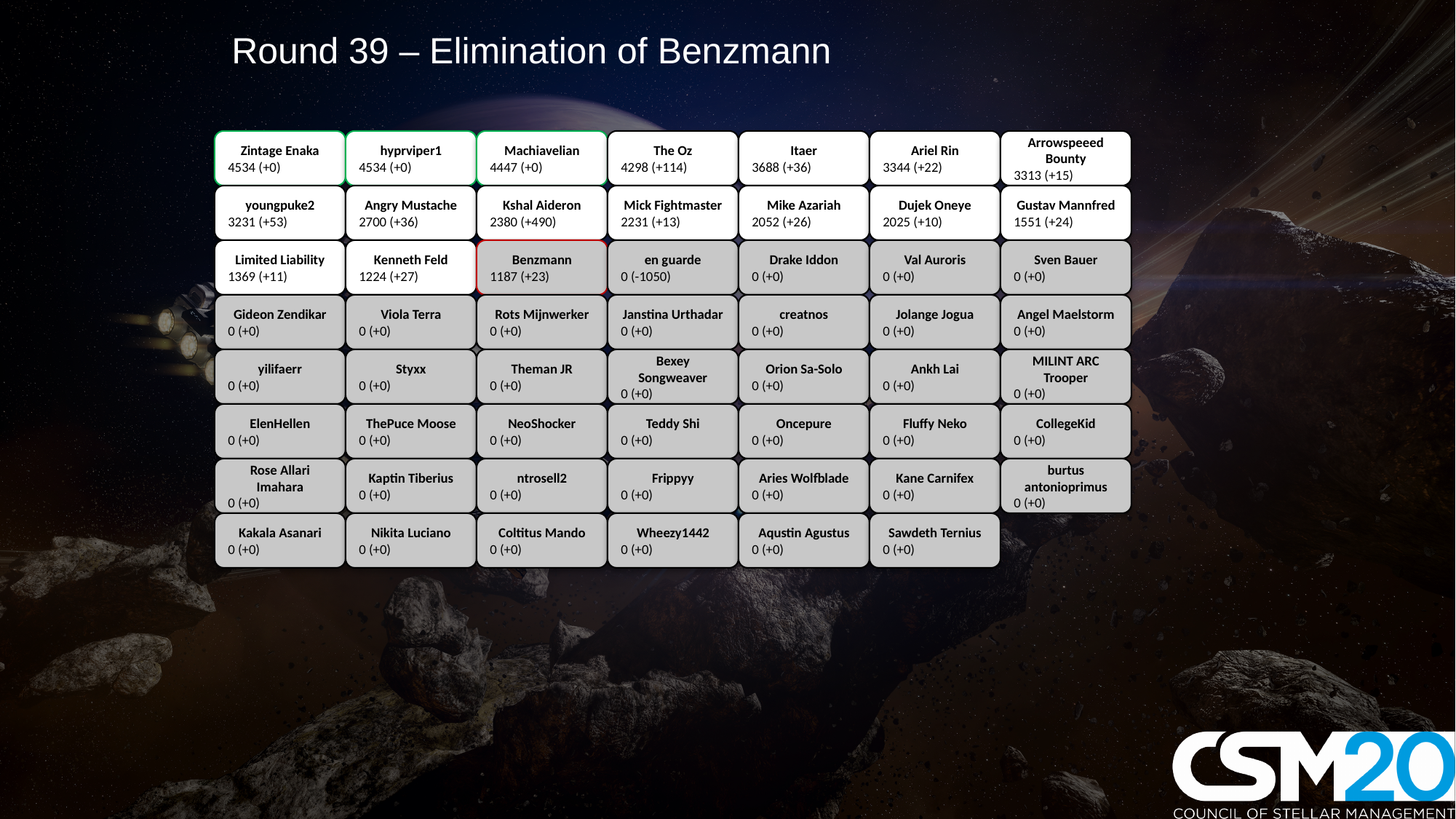

Round 39 – Elimination of Benzmann
Zintage Enaka
4534 (+0)
hyprviper1
4534 (+0)
Machiavelian
4447 (+0)
The Oz
4298 (+114)
Itaer
3688 (+36)
Ariel Rin
3344 (+22)
Arrowspeeed Bounty
3313 (+15)
youngpuke2
3231 (+53)
Angry Mustache
2700 (+36)
Kshal Aideron
2380 (+490)
Mick Fightmaster
2231 (+13)
Mike Azariah
2052 (+26)
Dujek Oneye
2025 (+10)
Gustav Mannfred
1551 (+24)
Limited Liability
1369 (+11)
Kenneth Feld
1224 (+27)
Benzmann
1187 (+23)
en guarde
0 (-1050)
Drake Iddon
0 (+0)
Val Auroris
0 (+0)
Sven Bauer
0 (+0)
Gideon Zendikar
0 (+0)
Viola Terra
0 (+0)
Rots Mijnwerker
0 (+0)
Janstina Urthadar
0 (+0)
creatnos
0 (+0)
Jolange Jogua
0 (+0)
Angel Maelstorm
0 (+0)

yilifaerr
0 (+0)
Styxx
0 (+0)
Theman JR
0 (+0)
Bexey Songweaver
0 (+0)
Orion Sa-Solo
0 (+0)
Ankh Lai
0 (+0)
MILINT ARC Trooper
0 (+0)
ElenHellen
0 (+0)
ThePuce Moose
0 (+0)
NeoShocker
0 (+0)
Teddy Shi
0 (+0)
Oncepure
0 (+0)
Fluffy Neko
0 (+0)
CollegeKid
0 (+0)
Rose Allari Imahara
0 (+0)
Kaptin Tiberius
0 (+0)
ntrosell2
0 (+0)
Frippyy
0 (+0)
Aries Wolfblade
0 (+0)
Kane Carnifex
0 (+0)
burtus antonioprimus
0 (+0)
Kakala Asanari
0 (+0)
Nikita Luciano
0 (+0)
Coltitus Mando
0 (+0)
Wheezy1442
0 (+0)
Aqustin Agustus
0 (+0)
Sawdeth Ternius
0 (+0)
#